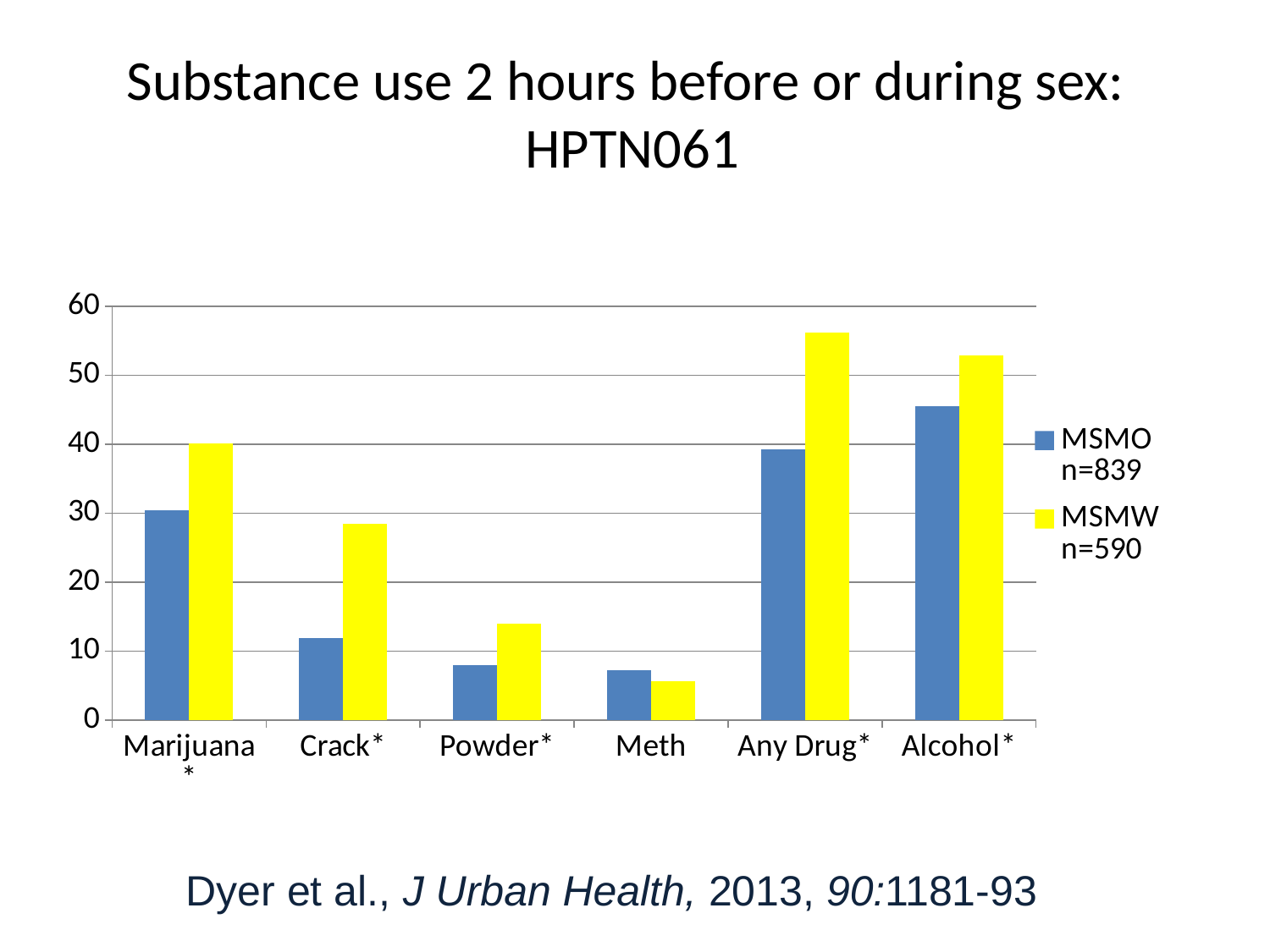

Substance use 2 hours before or during sex:
HPTN061

### Chart

| Category | MSMO n=839 | MSMW n=590 |
|---|---|---|
| Marijuana* | 30.4 | 40.1 |
| Crack* | 11.9 | 28.5 |
| Powder* | 8.0 | 14.0 |
| Meth | 7.2 | 5.6 |
| Any Drug* | 39.3 | 56.2 |
| Alcohol* | 45.5 | 52.9 |
Dyer et al., J Urban Health, 2013, 90:1181-93